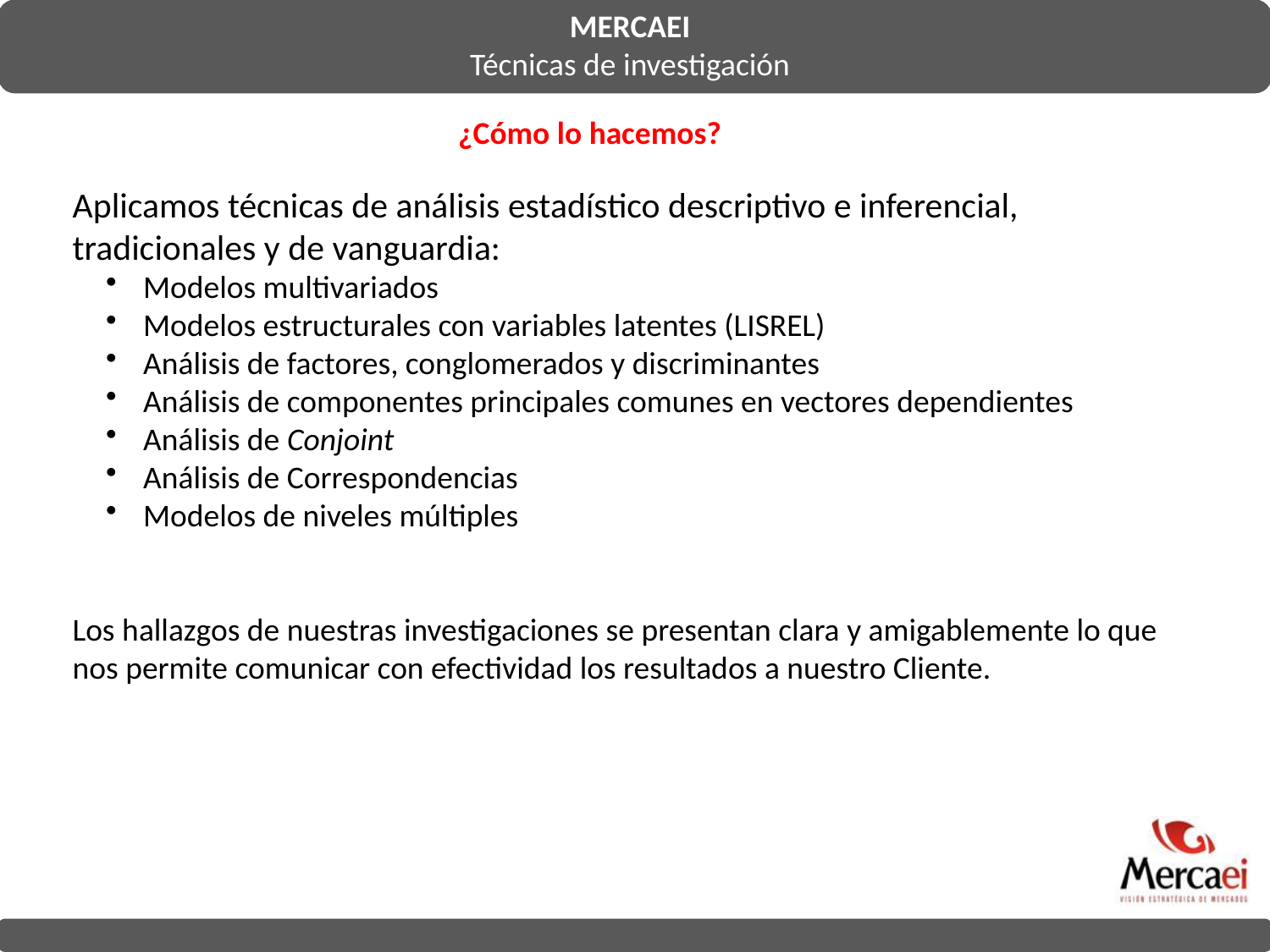

MERCAEI
Técnicas de investigación
¿Cómo lo hacemos?

Aplicamos técnicas de análisis estadístico descriptivo e inferencial, tradicionales y de vanguardia:
 Modelos multivariados
 Modelos estructurales con variables latentes (LISREL)
 Análisis de factores, conglomerados y discriminantes
 Análisis de componentes principales comunes en vectores dependientes
 Análisis de Conjoint
 Análisis de Correspondencias
 Modelos de niveles múltiples

Los hallazgos de nuestras investigaciones se presentan clara y amigablemente lo que nos permite comunicar con efectividad los resultados a nuestro Cliente.